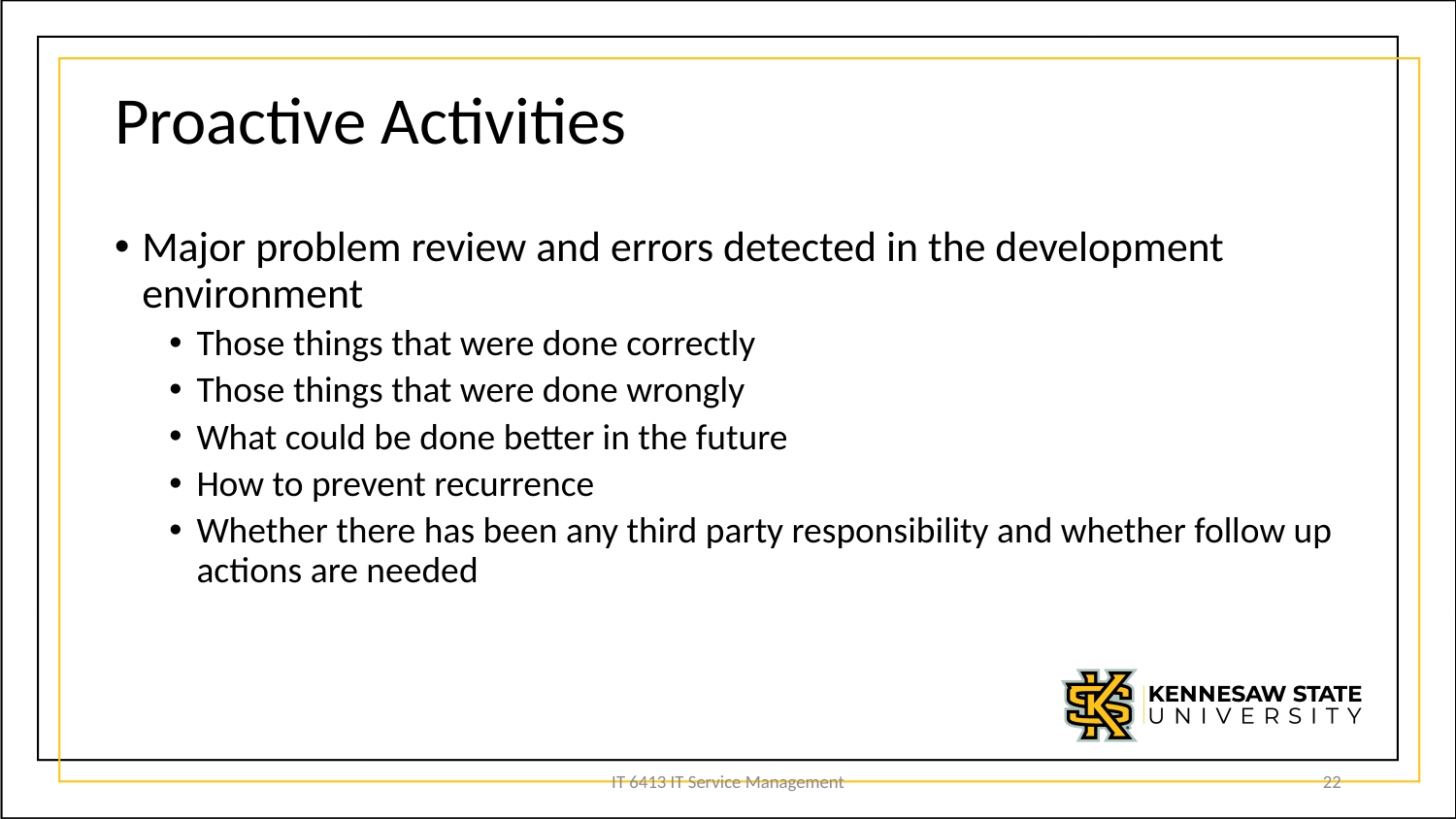

# Proactive Activities
Major problem review and errors detected in the development environment
Those things that were done correctly
Those things that were done wrongly
What could be done better in the future
How to prevent recurrence
Whether there has been any third party responsibility and whether follow up actions are needed
IT 6413 IT Service Management
22